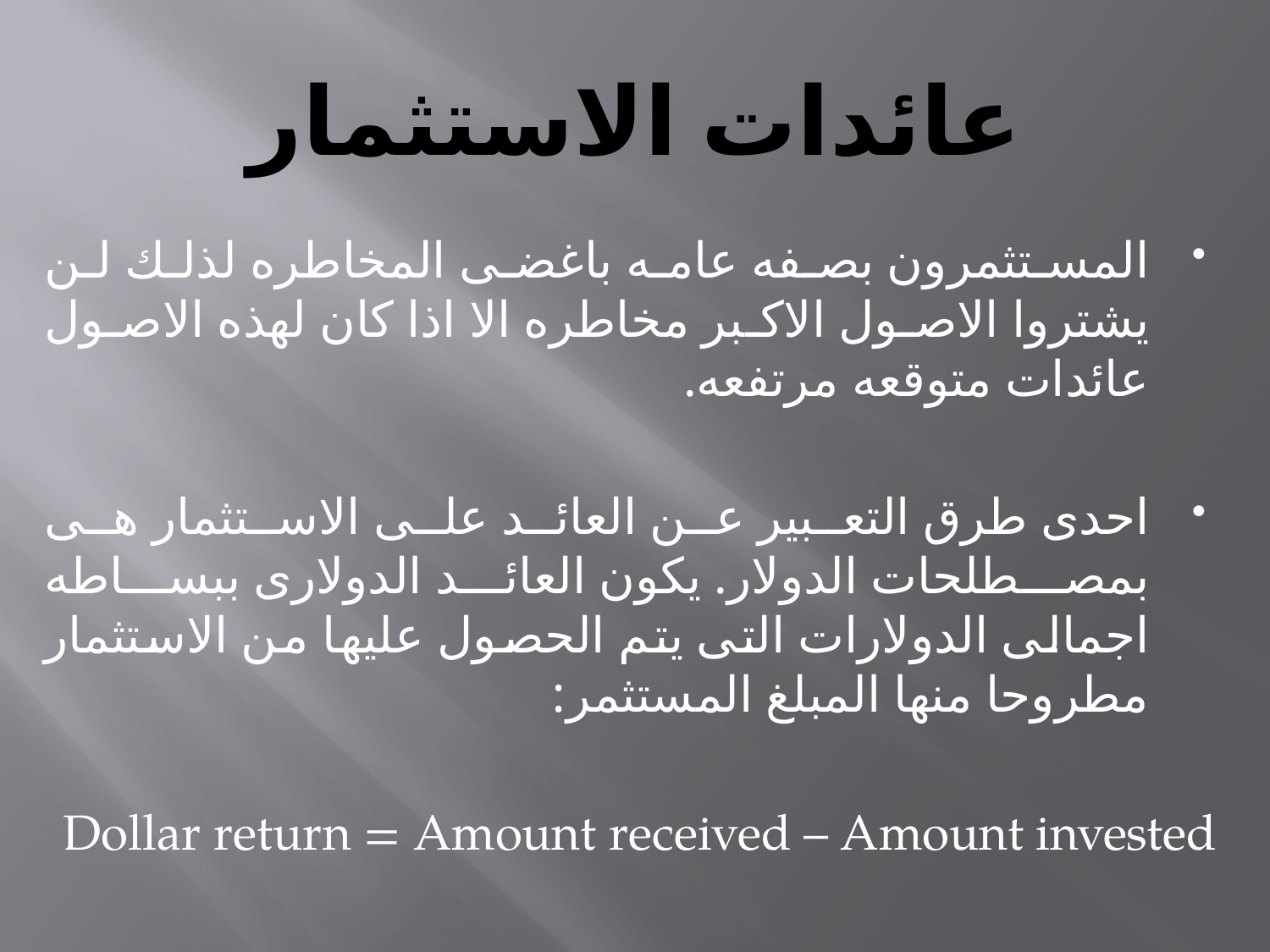

# عائدات الاستثمار
المستثمرون بصفه عامه باغضى المخاطره لذلك لن يشتروا الاصول الاكبر مخاطره الا اذا كان لهذه الاصول عائدات متوقعه مرتفعه.

احدى طرق التعبير عن العائد على الاستثمار هى بمصطلحات الدولار. يكون العائد الدولارى ببساطه اجمالى الدولارات التى يتم الحصول عليها من الاستثمار مطروحا منها المبلغ المستثمر:

Dollar return = Amount received – Amount invested